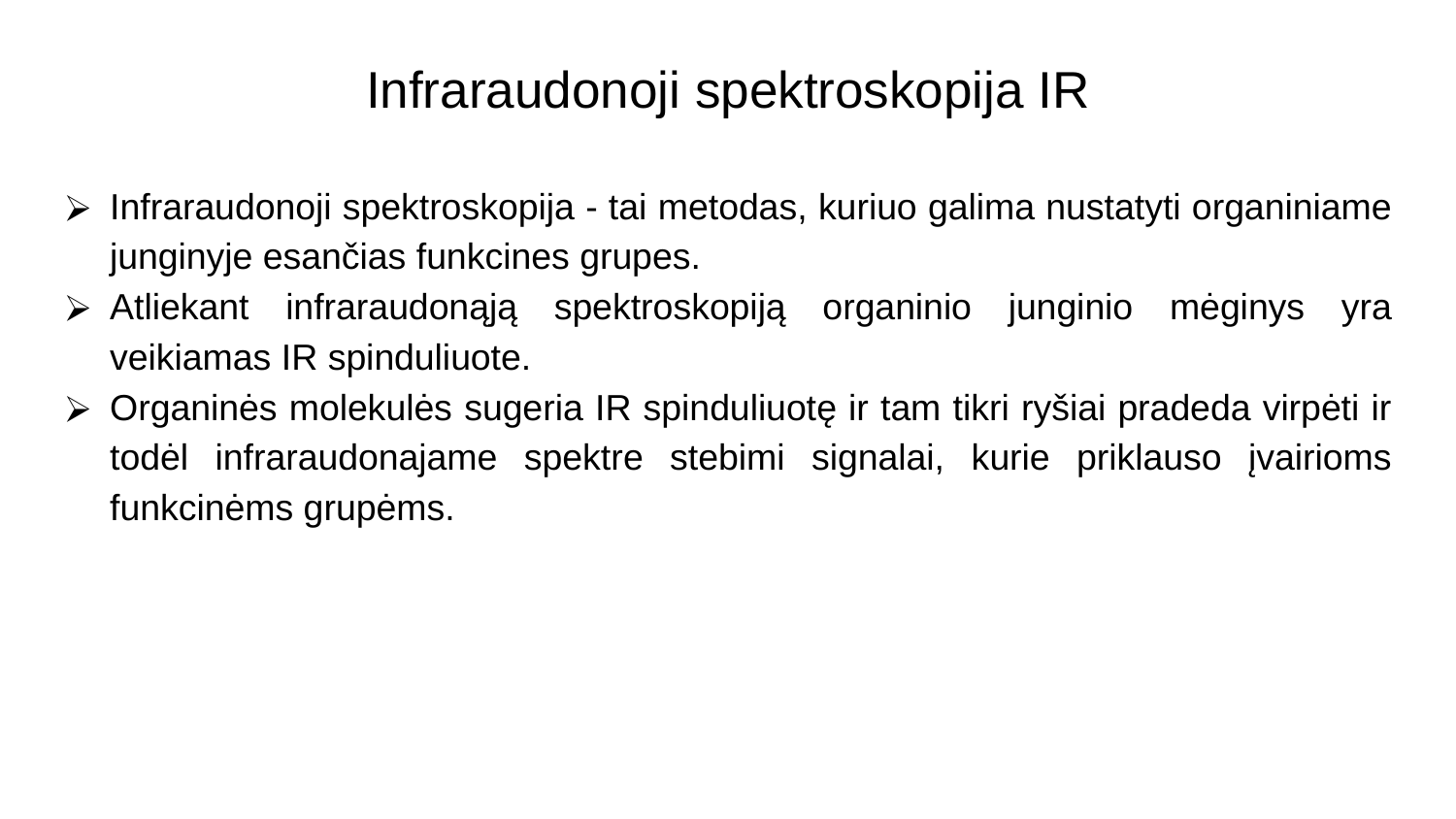

# Infraraudonoji spektroskopija IR
Infraraudonoji spektroskopija - tai metodas, kuriuo galima nustatyti organiniame junginyje esančias funkcines grupes.
Atliekant infraraudonąją spektroskopiją organinio junginio mėginys yra veikiamas IR spinduliuote.
Organinės molekulės sugeria IR spinduliuotę ir tam tikri ryšiai pradeda virpėti ir todėl infraraudonajame spektre stebimi signalai, kurie priklauso įvairioms funkcinėms grupėms.